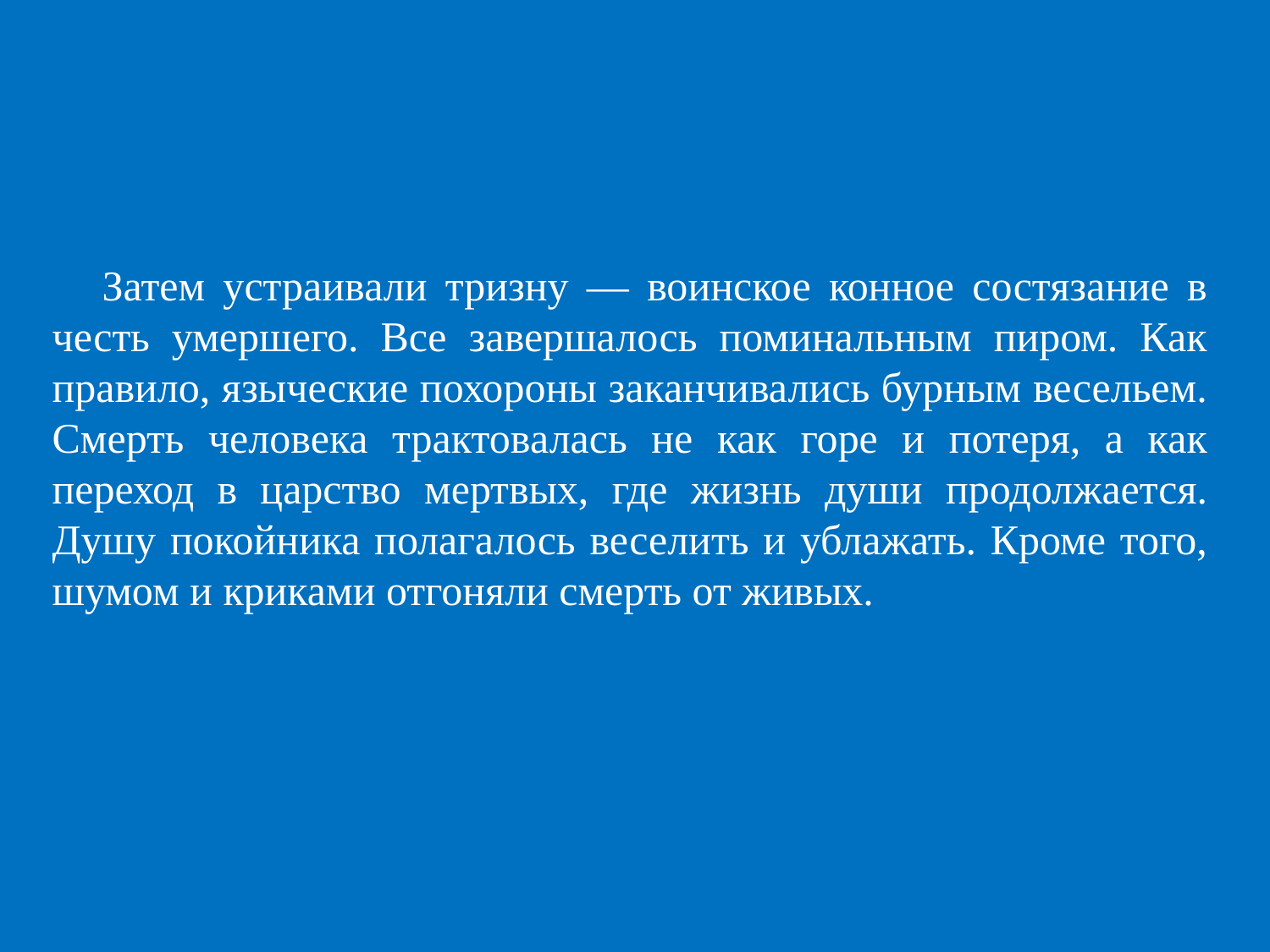

Затем устраивали тризну — воинское конное состязание в честь умершего. Все завершалось поминальным пиром. Как правило, языческие похороны заканчивались бурным весельем. Смерть человека трактовалась не как горе и потеря, а как переход в царство мертвых, где жизнь души продолжается. Душу покойника полагалось веселить и ублажать. Кроме того, шумом и криками отгоняли смерть от живых.